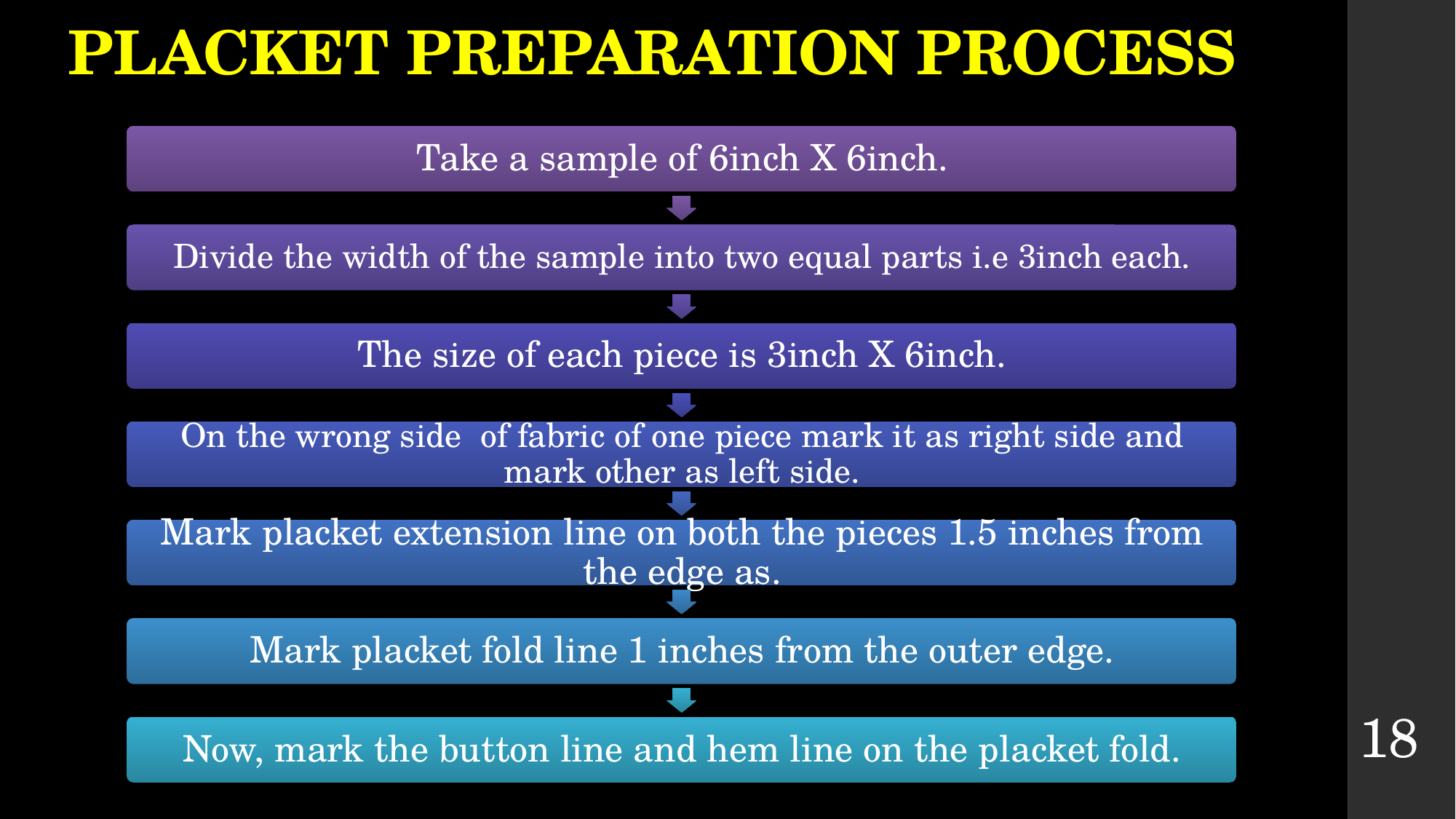

# PLACKET PREPARATION PROCESS
Take a sample of 6inch X 6inch.

Divide the width of the sample into two equal parts i.e 3inch each.

The size of each piece is 3inch X 6inch.

On the wrong side  of fabric of one piece mark it as right side and mark other as left side.

Mark placket extension line on both the pieces 1.5 inches from the edge as.

Mark placket fold line 1 inches from the outer edge.

Now, mark the button line and hem line on the placket fold.
18